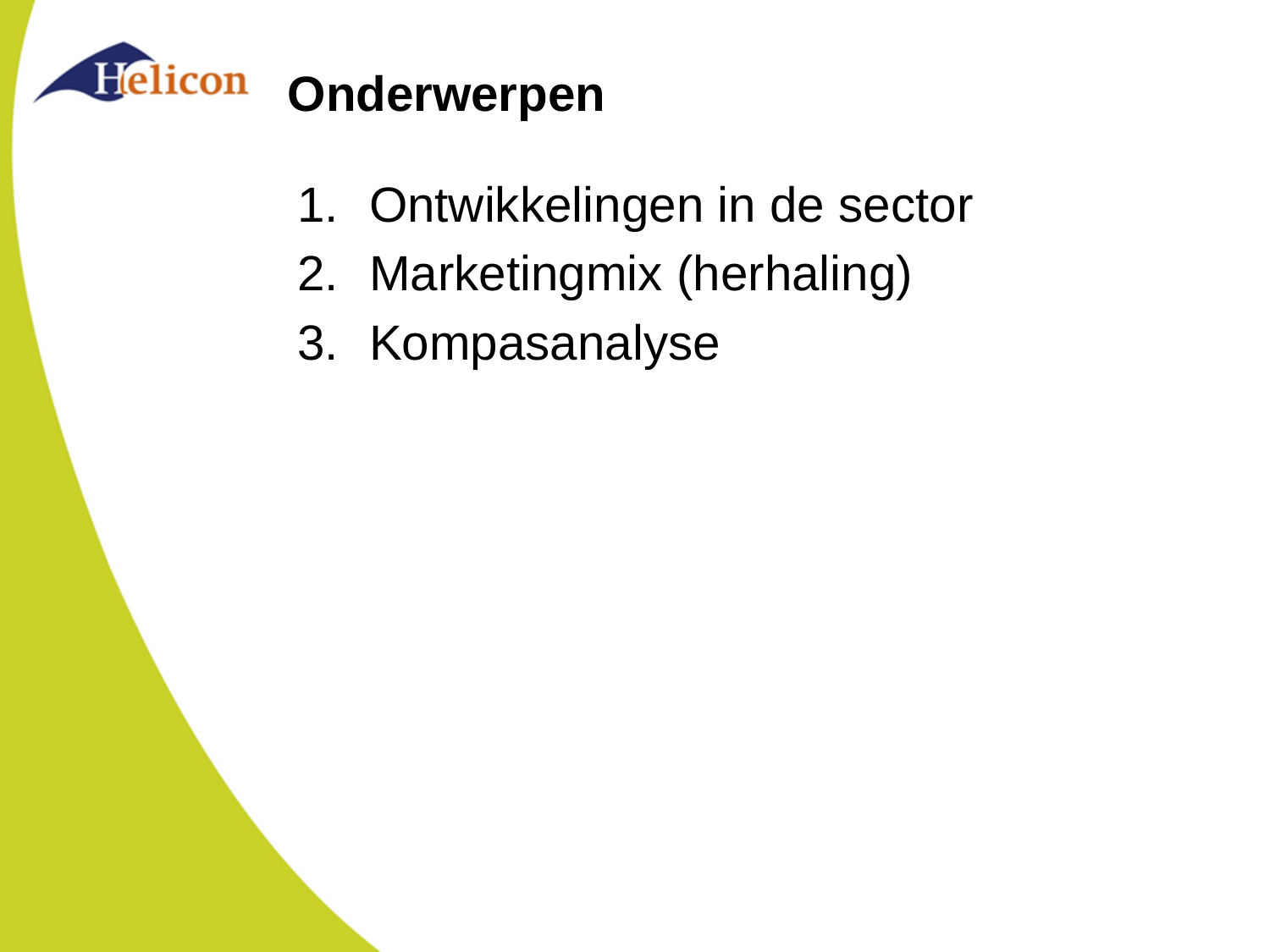

# Onderwerpen
Ontwikkelingen in de sector
Marketingmix (herhaling)
Kompasanalyse